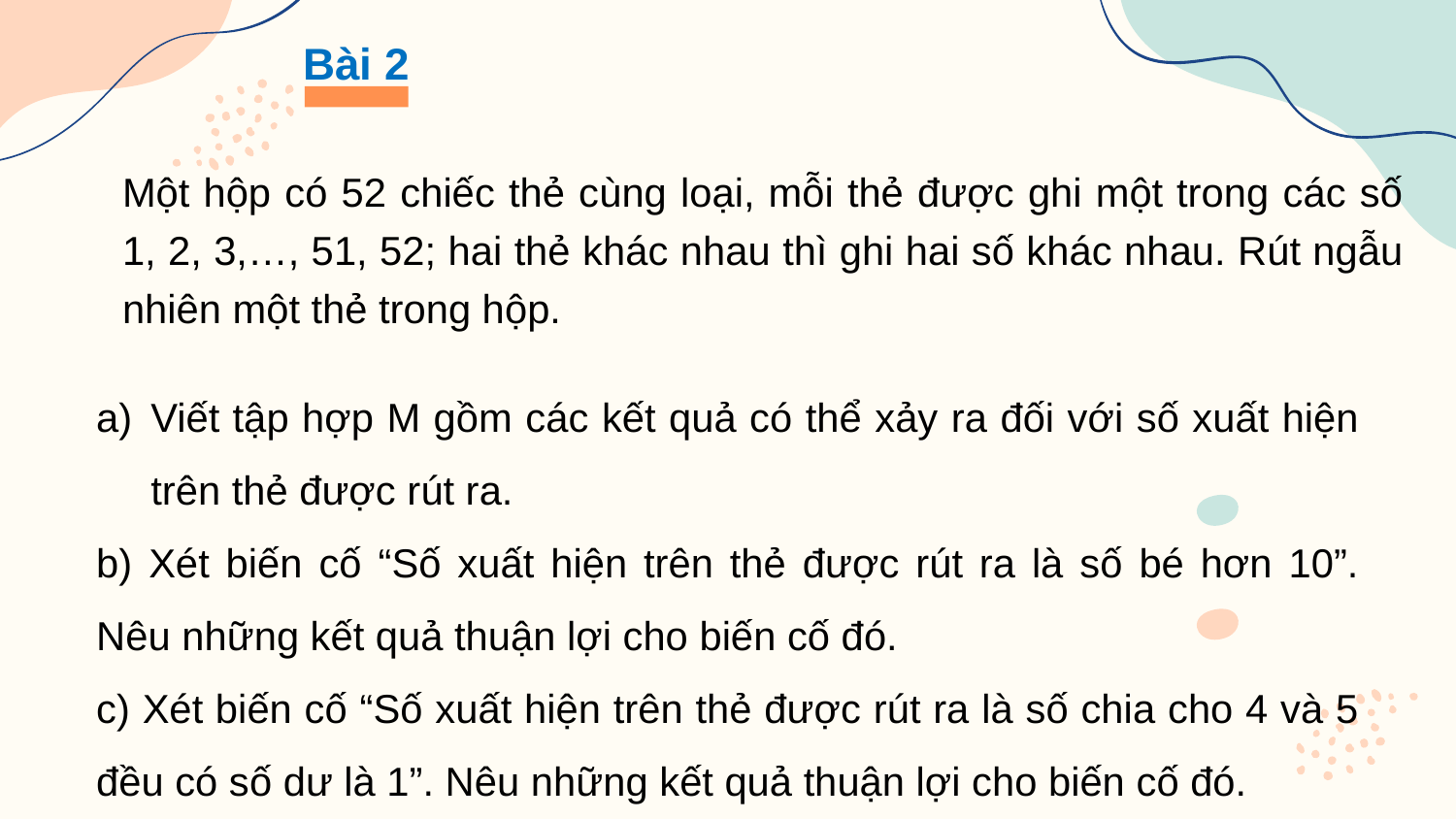

Bài 2

Một hộp có 52 chiếc thẻ cùng loại, mỗi thẻ được ghi một trong các số 1, 2, 3,…, 51, 52; hai thẻ khác nhau thì ghi hai số khác nhau. Rút ngẫu nhiên một thẻ trong hộp.
Viết tập hợp M gồm các kết quả có thể xảy ra đối với số xuất hiện trên thẻ được rút ra.
b) Xét biến cố “Số xuất hiện trên thẻ được rút ra là số bé hơn 10”. Nêu những kết quả thuận lợi cho biến cố đó.
c) Xét biến cố “Số xuất hiện trên thẻ được rút ra là số chia cho 4 và 5 đều có số dư là 1”. Nêu những kết quả thuận lợi cho biến cố đó.